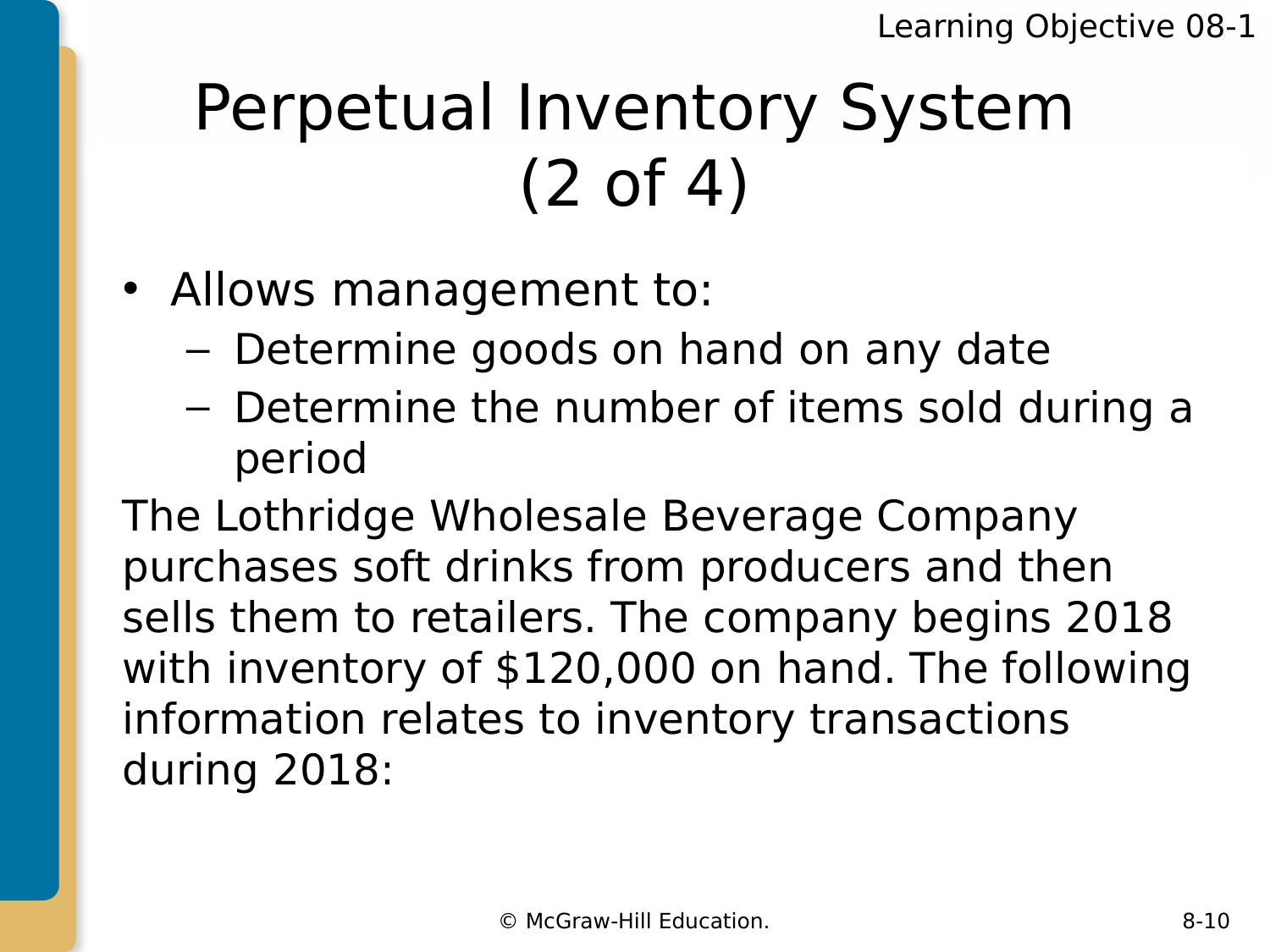

Learning Objective 08-1
# Perpetual Inventory System (2 of 4)
Allows management to:
Determine goods on hand on any date
Determine the number of items sold during a period
The Lothridge Wholesale Beverage Company purchases soft drinks from producers and then sells them to retailers. The company begins 2018 with inventory of $120,000 on hand. The following information relates to inventory transactions during 2018: